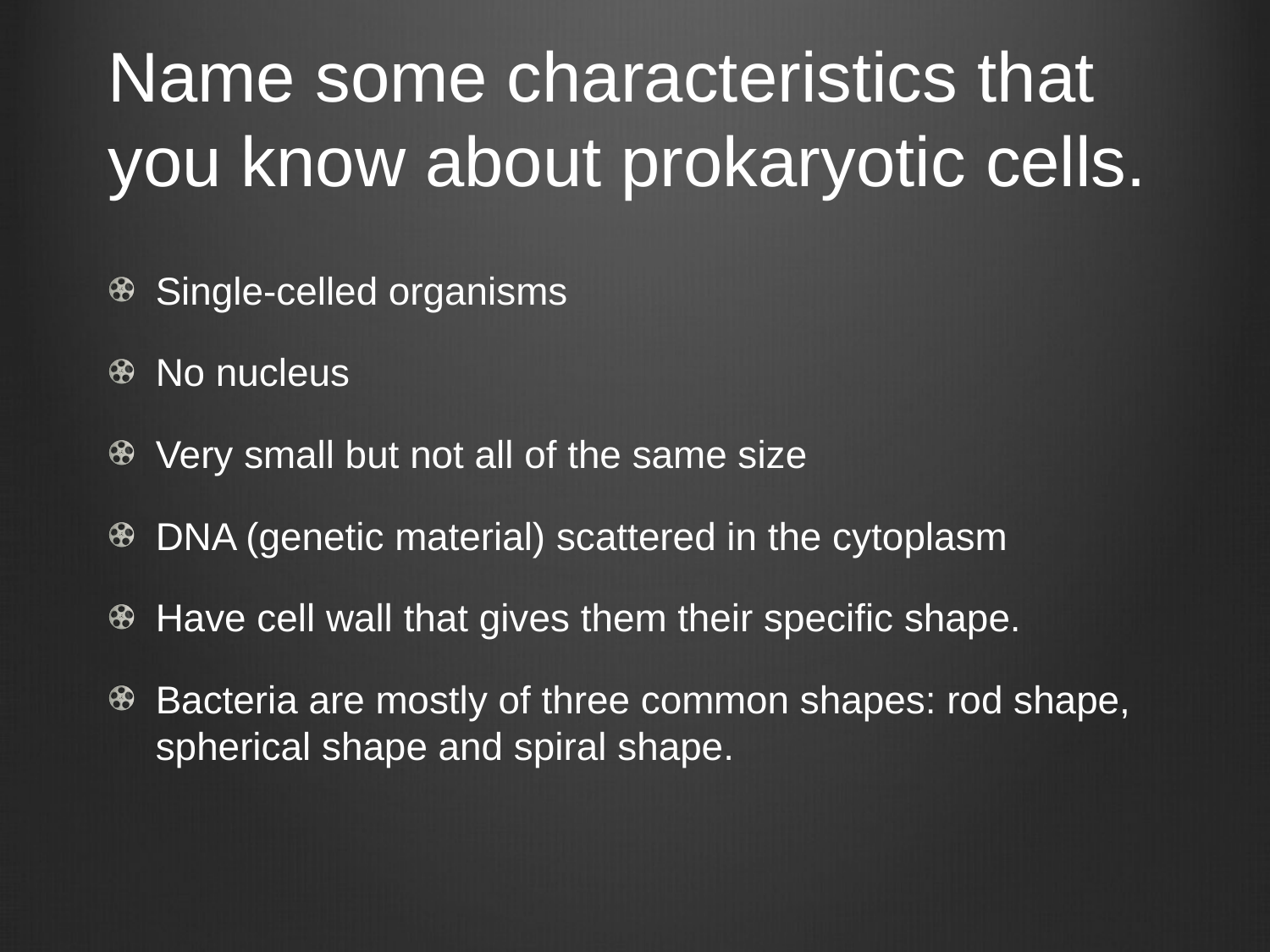

# Name some characteristics that you know about prokaryotic cells.
Single-celled organisms
No nucleus
Very small but not all of the same size
DNA (genetic material) scattered in the cytoplasm
Have cell wall that gives them their specific shape.
Bacteria are mostly of three common shapes: rod shape, spherical shape and spiral shape.